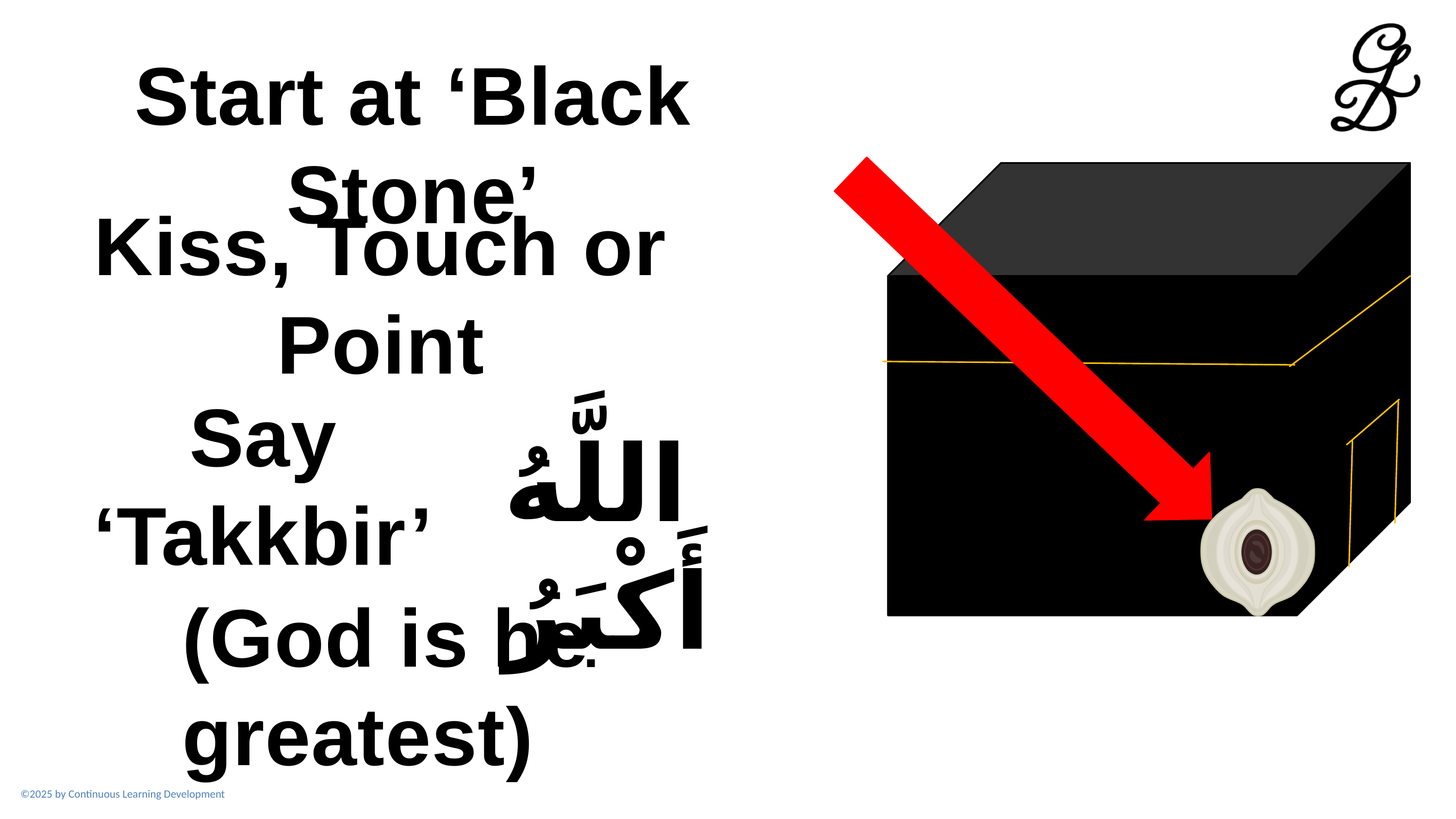

Start at ‘Black Stone’

Kiss, Touch or Point

Say ‘Takkbir’
اللَّهُ أَكْبَرُ

(God is he greatest)
©2025 by Continuous Learning Development